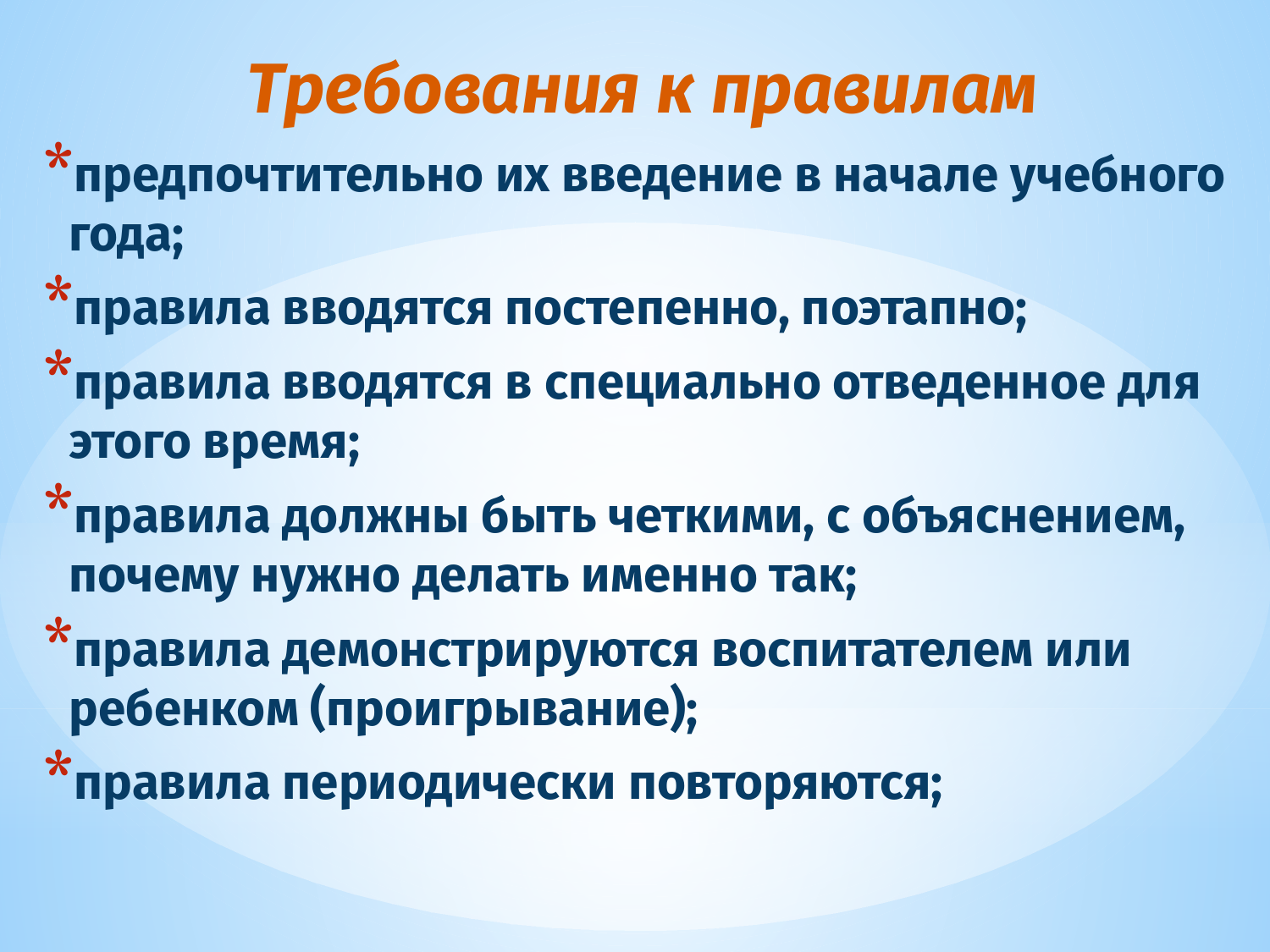

Требования к правилам
предпочтительно их введение в начале учебного года;
правила вводятся постепенно, поэтапно;
правила вводятся в специально отведенное для этого время;
правила должны быть четкими, с объяснением, почему нужно делать именно так;
правила демонстрируются воспитателем или ребенком (проигрывание);
правила периодически повторяются;